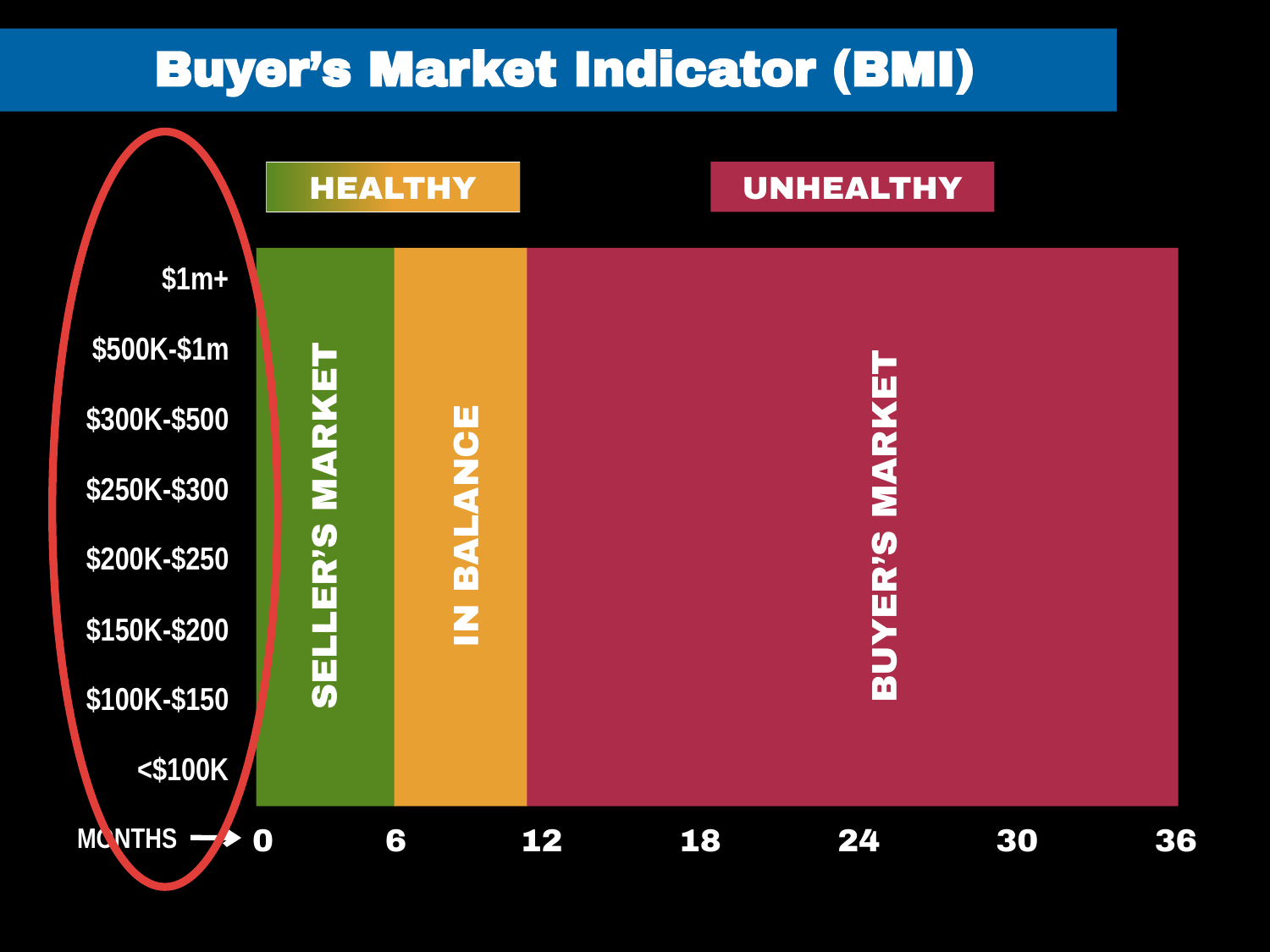

Buyer’s Market Indicator (BMI)

HEALTHY
UNHEALTHY

$1m+
$500K-$1m
$300K-$500
$250K-$300
SELLER’S MARKET
IN BALANCE
BUYER’S MARKET
$200K-$250
$150K-$200
$100K-$150
<$100K
0
6
12
18
24
30
36
MONTHS